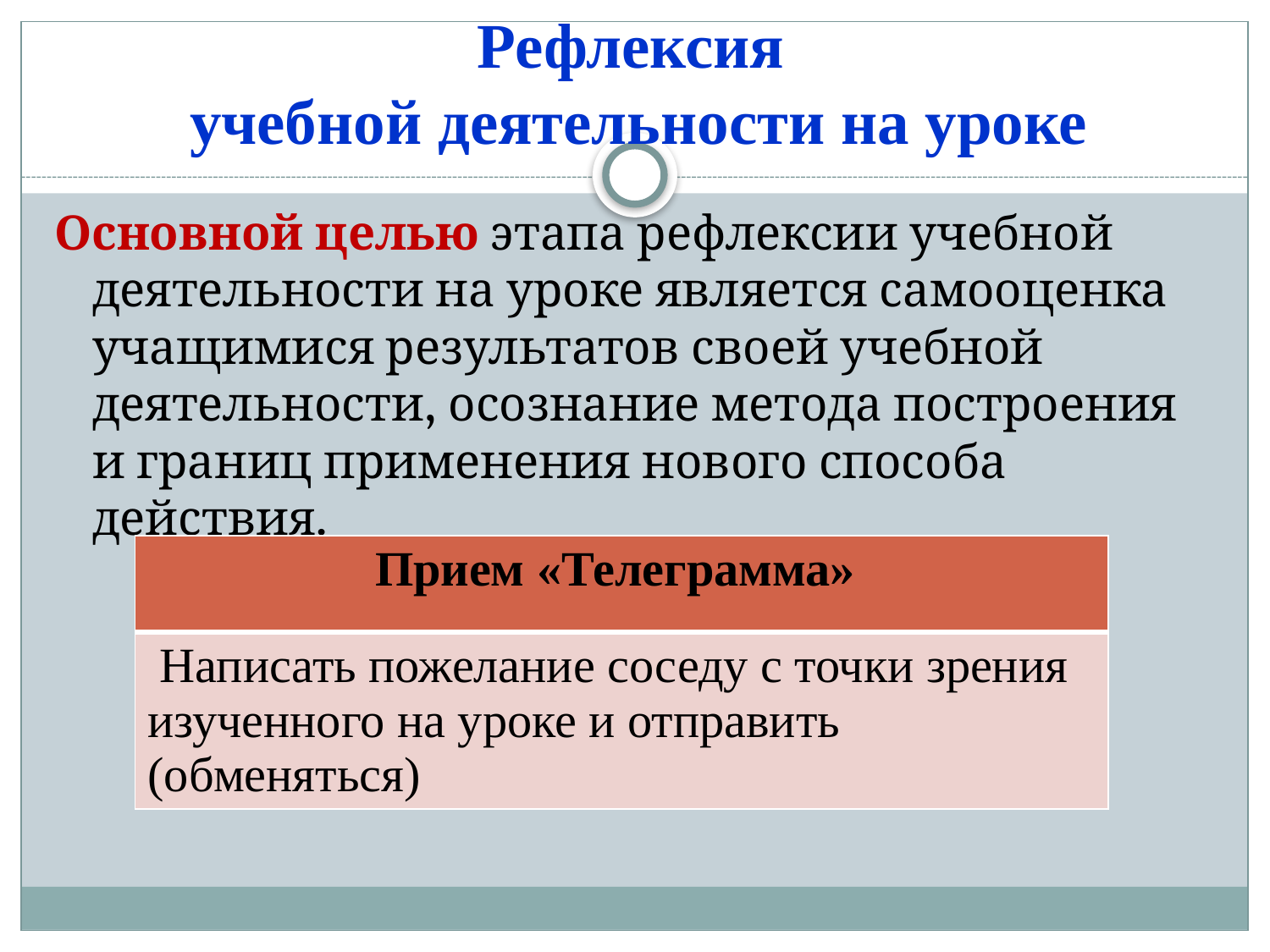

# Рефлексия учебной деятельности на уроке
Основной целью этапа рефлексии учебной деятельности на уроке является самооценка учащимися результатов своей учебной деятельности, осознание метода построения и границ применения нового способа действия.
| Прием «Телеграмма» |
| --- |
| Написать пожелание соседу с точки зрения изученного на уроке и отправить (обменяться) |